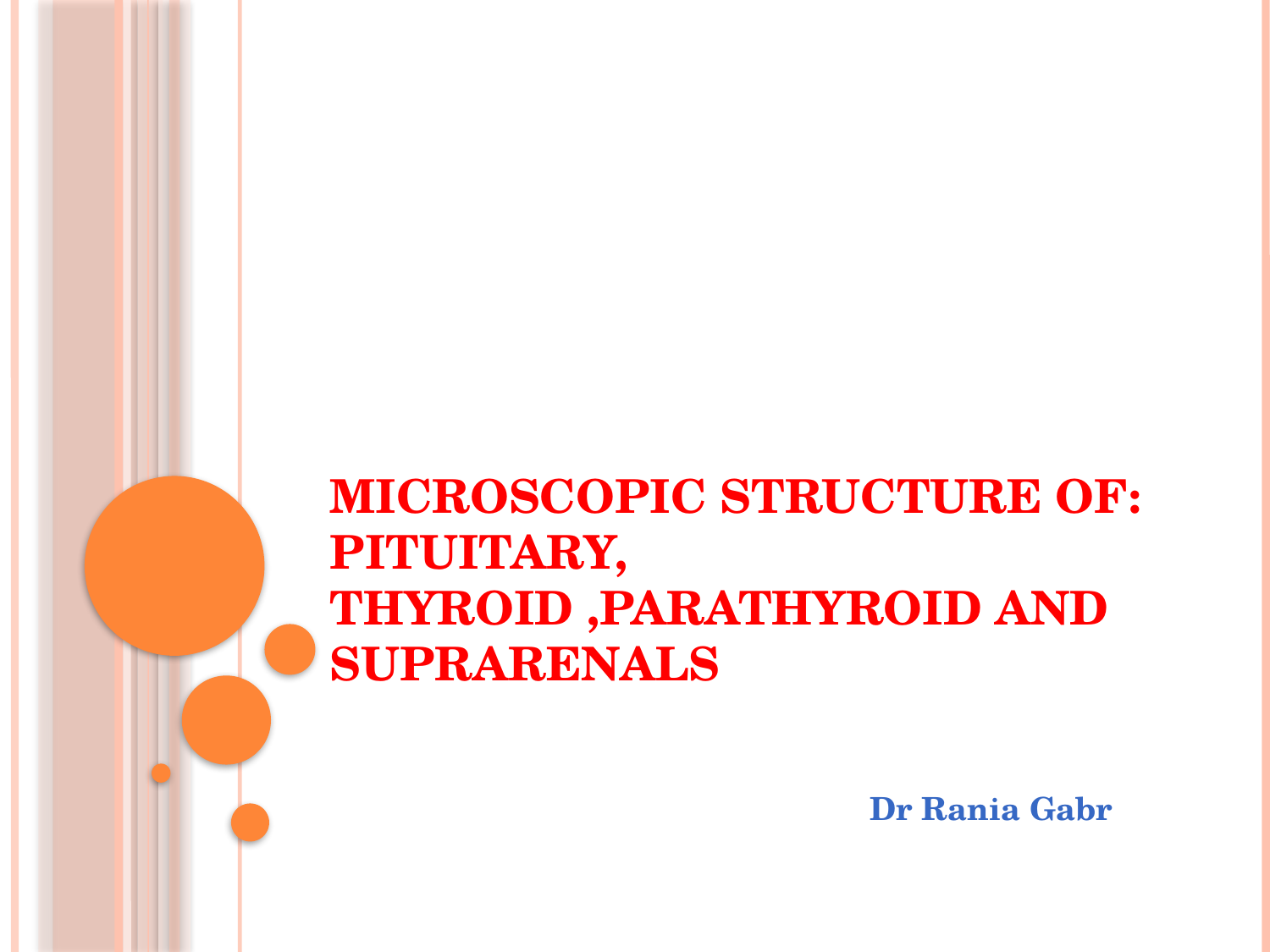

# Microscopic structure of: Pituitary, Thyroid ,Parathyroid and Suprarenals
Dr Rania Gabr